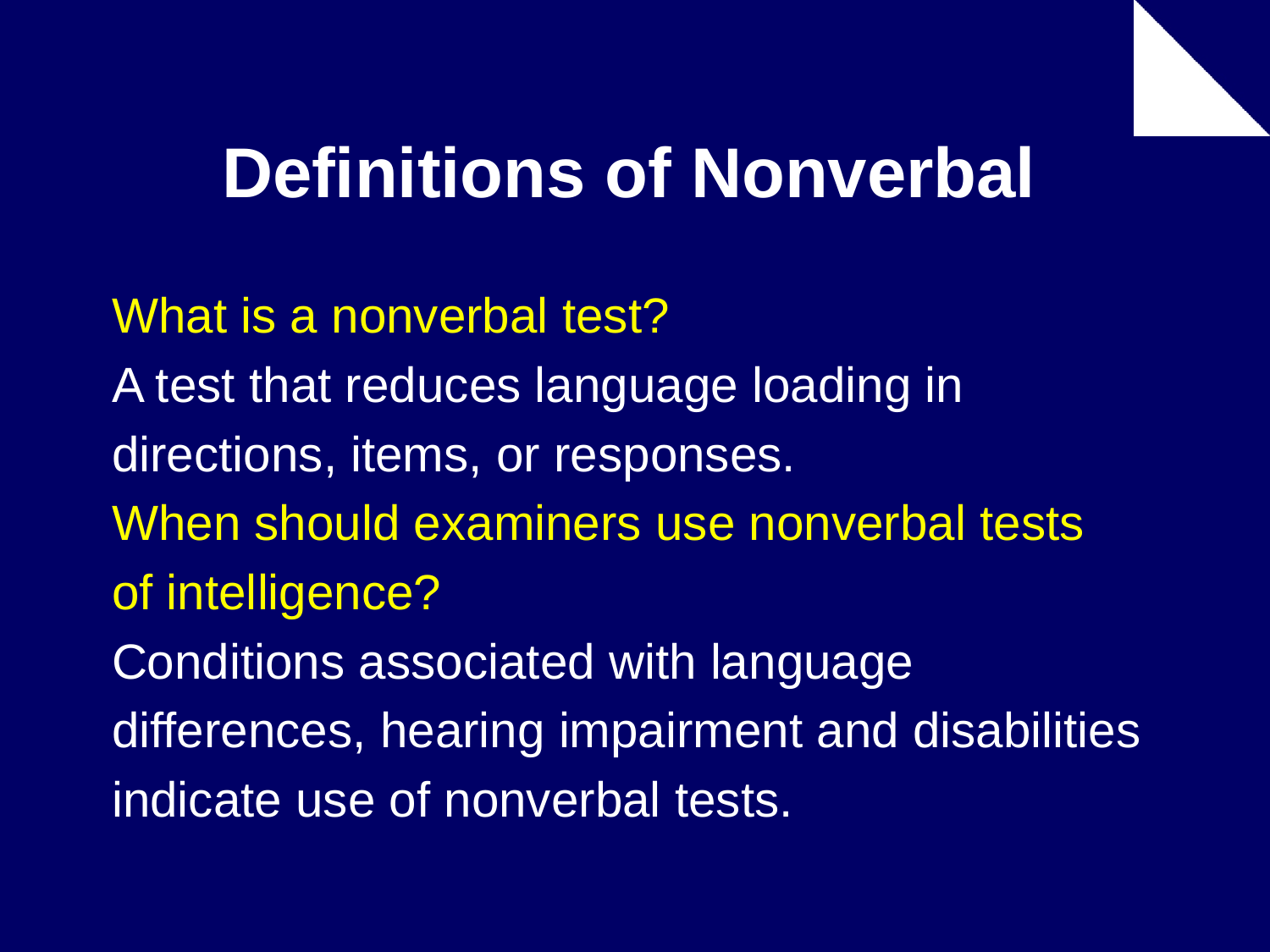

# Definitions of Nonverbal
What is a nonverbal test?
A test that reduces language loading in
directions, items, or responses.
When should examiners use nonverbal tests
of intelligence?
Conditions associated with language
differences, hearing impairment and disabilities
indicate use of nonverbal tests.